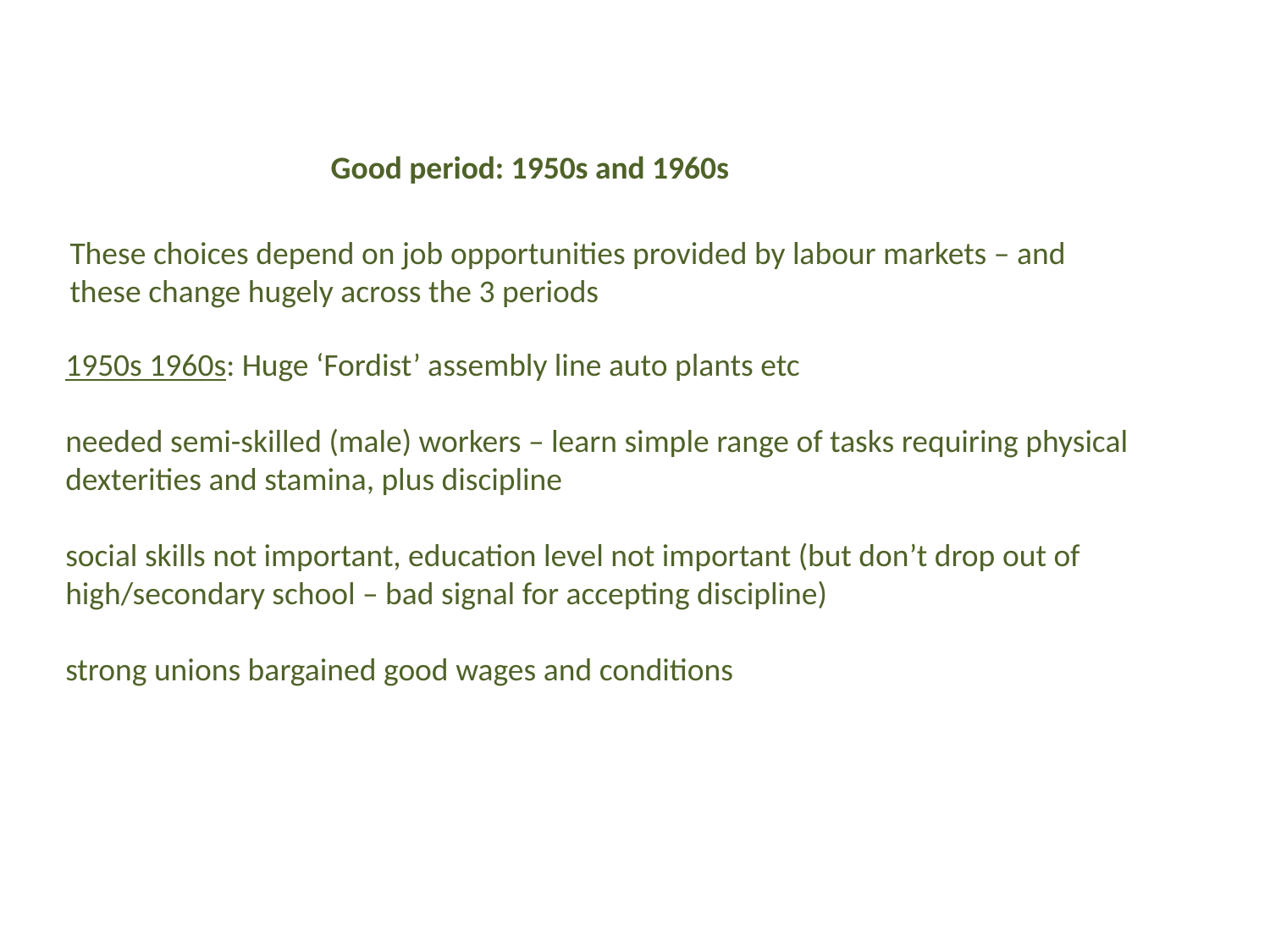

Good period: 1950s and 1960s
These choices depend on job opportunities provided by labour markets – and these change hugely across the 3 periods
1950s 1960s: Huge ‘Fordist’ assembly line auto plants etc

needed semi-skilled (male) workers – learn simple range of tasks requiring physical dexterities and stamina, plus discipline

social skills not important, education level not important (but don’t drop out of high/secondary school – bad signal for accepting discipline)

strong unions bargained good wages and conditions